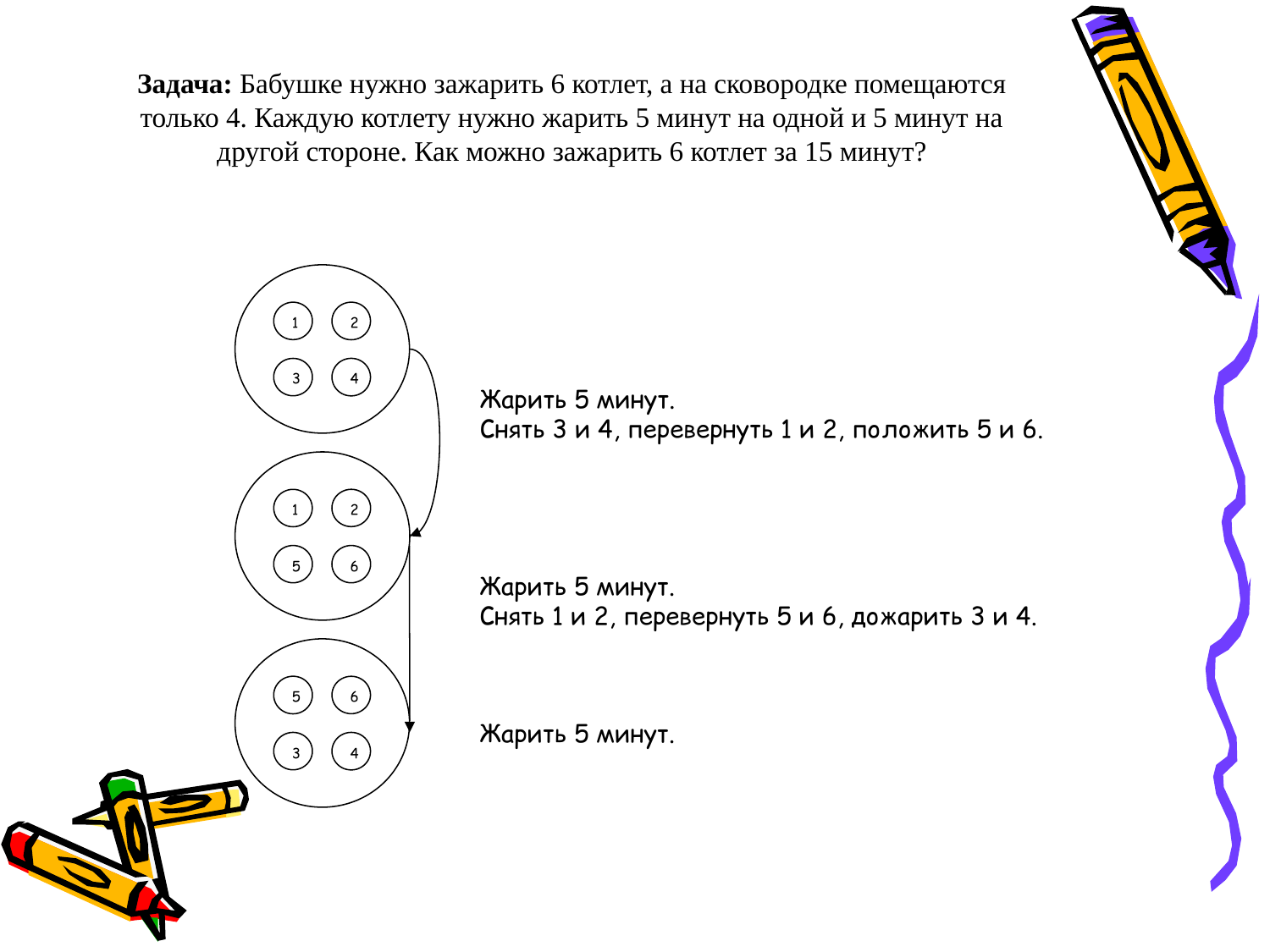

# Задача: Бабушке нужно зажарить 6 котлет, а на сковородке помещаются только 4. Каждую котлету нужно жарить 5 минут на одной и 5 минут на другой стороне. Как можно зажарить 6 котлет за 15 минут?

1
2
3
4
Жарить 5 минут.
Снять 3 и 4, перевернуть 1 и 2, положить 5 и 6.

1
2
5
6
Жарить 5 минут.
Снять 1 и 2, перевернуть 5 и 6, дожарить 3 и 4.

Жарить 5 минут.

5
6
3
4